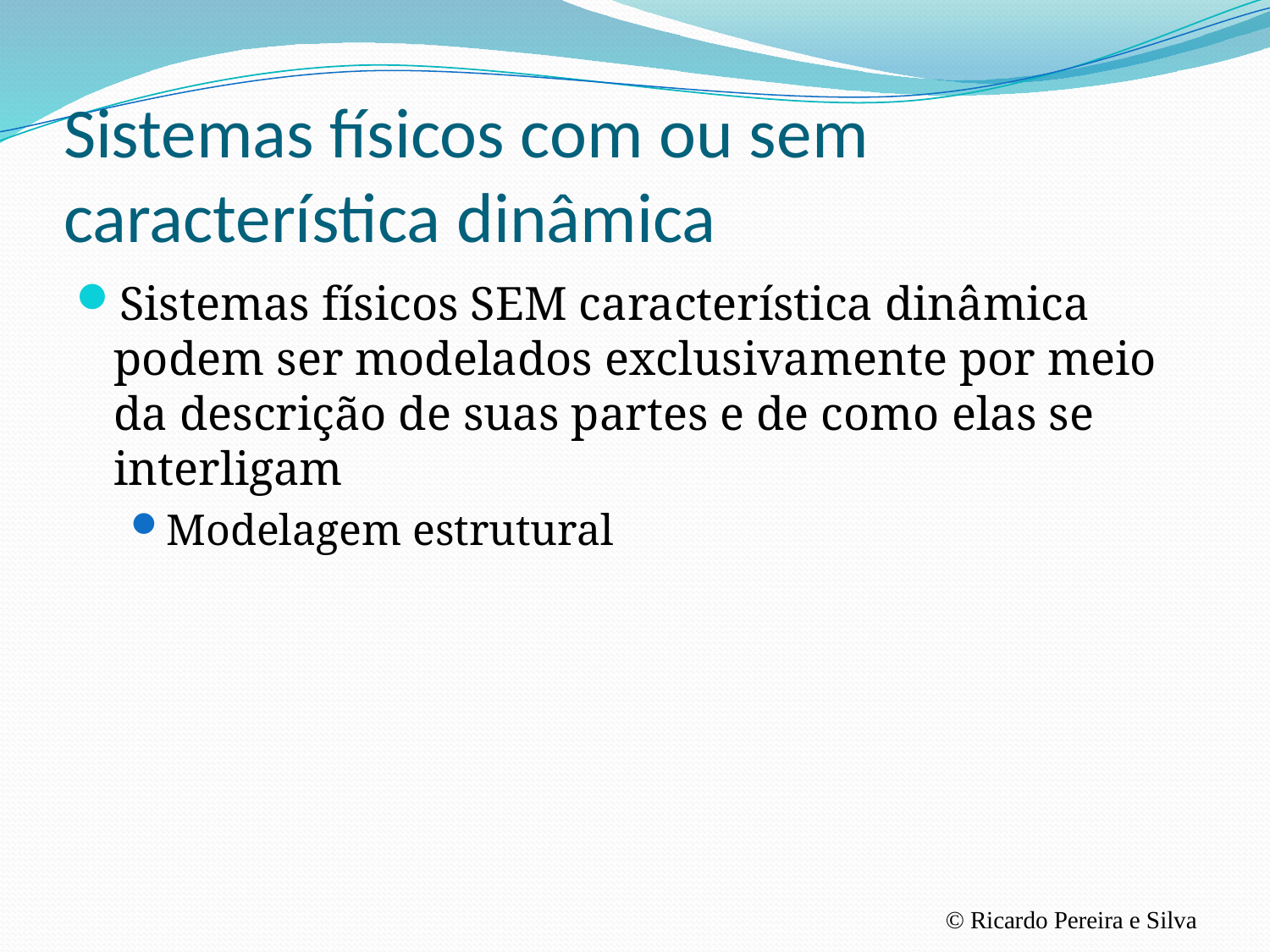

# Sistemas físicos com ou sem característica dinâmica
Sistemas físicos SEM característica dinâmica podem ser modelados exclusivamente por meio da descrição de suas partes e de como elas se interligam
Modelagem estrutural
© Ricardo Pereira e Silva